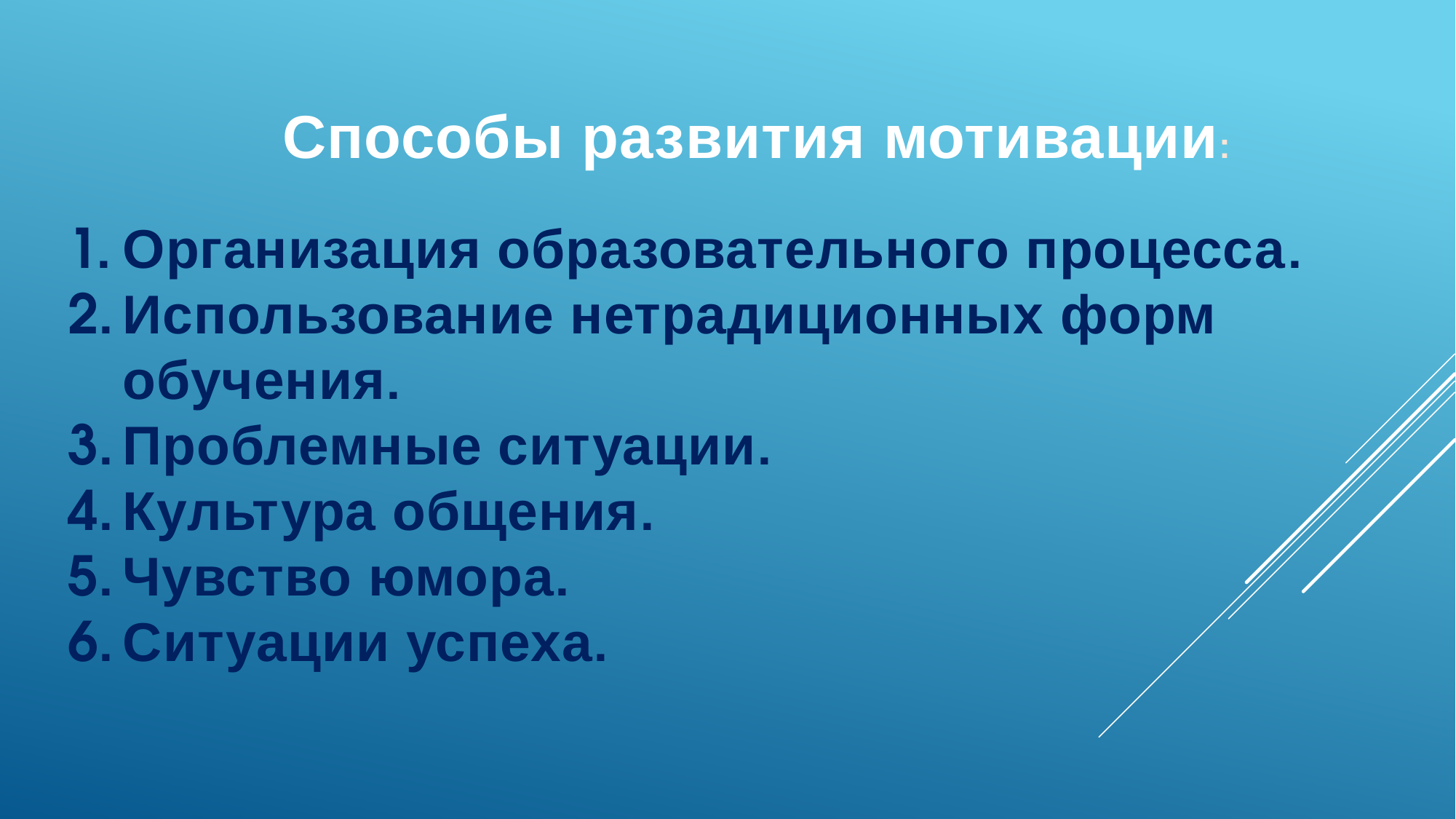

Способы развития мотивации:

Организация образовательного процесса.
Использование нетрадиционных форм обучения.
Проблемные ситуации.
Культура общения.
Чувство юмора.
Ситуации успеха.